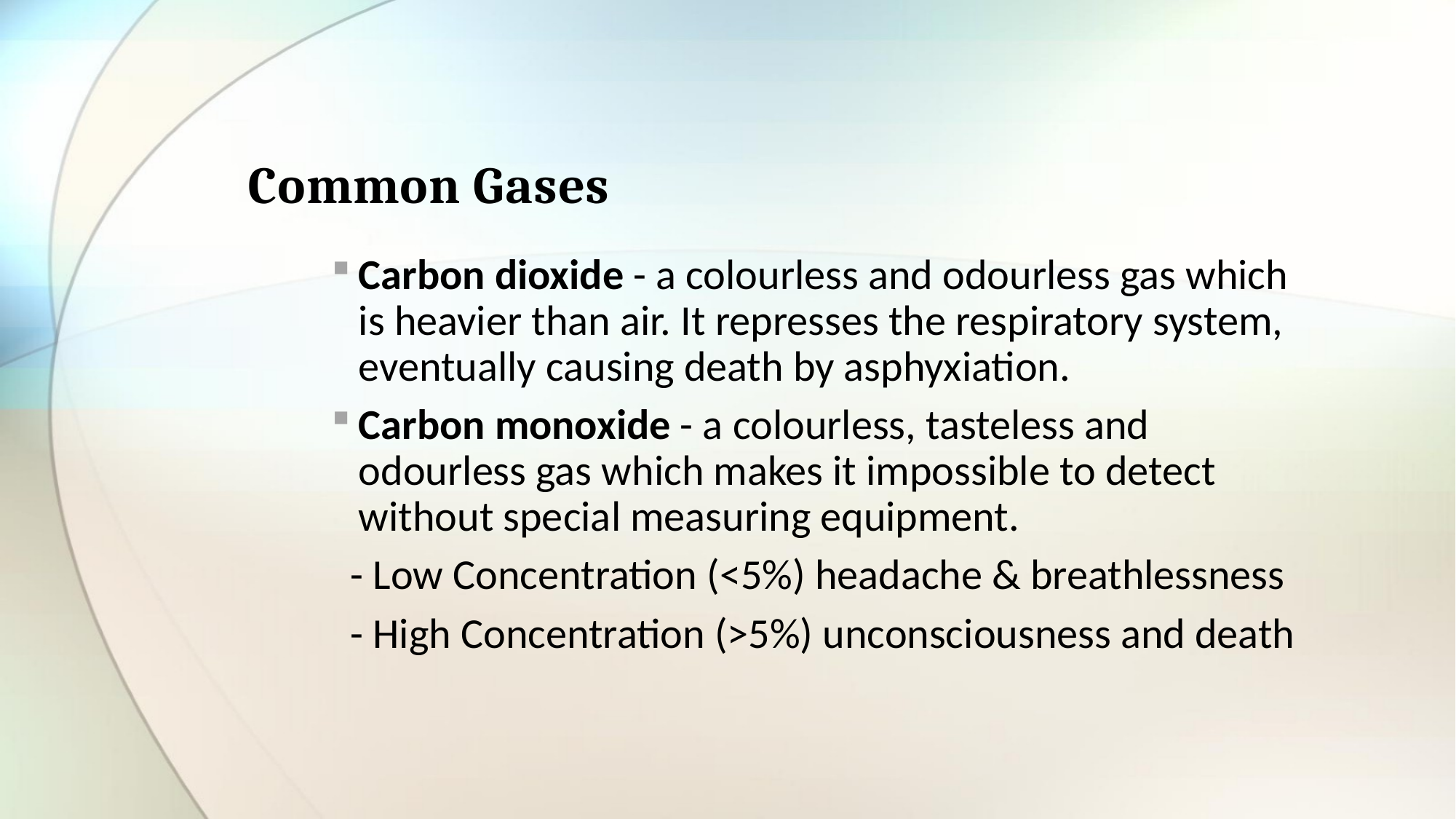

# Common Gases
Carbon dioxide - a colourless and odourless gas which is heavier than air. It represses the respiratory system, eventually causing death by asphyxiation.
Carbon monoxide - a colourless, tasteless and odourless gas which makes it impossible to detect without special measuring equipment.
  - Low Concentration (<5%) headache & breathlessness
  - High Concentration (>5%) unconsciousness and death